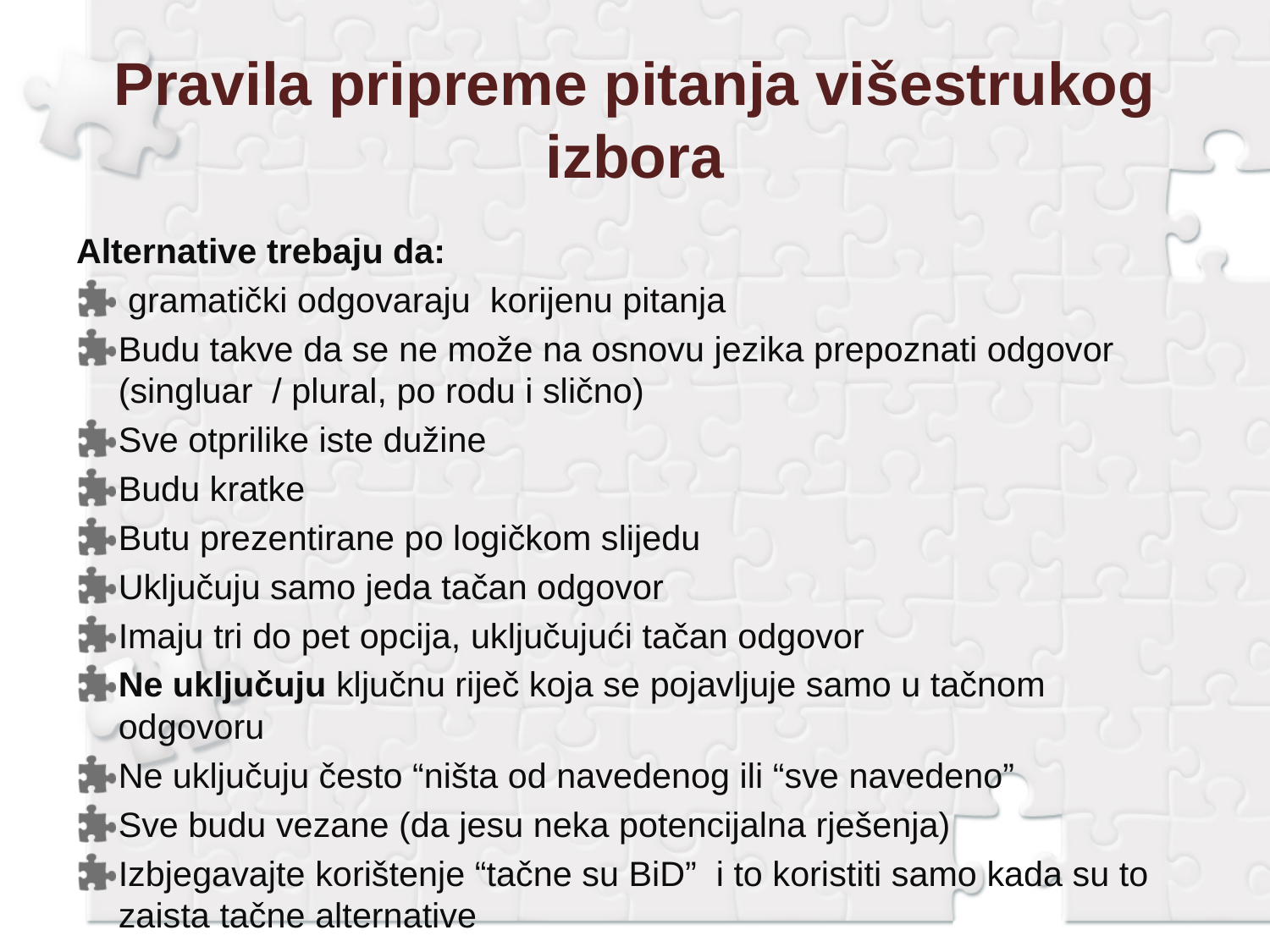

# Pravila pripreme pitanja višestrukog izbora
Alternative trebaju da:
 gramatički odgovaraju  korijenu pitanja
Budu takve da se ne može na osnovu jezika prepoznati odgovor (singluar  / plural, po rodu i slično)
Sve otprilike iste dužine
Budu kratke
Butu prezentirane po logičkom slijedu
Uključuju samo jeda tačan odgovor
Imaju tri do pet opcija, uključujući tačan odgovor
Ne uključuju ključnu riječ koja se pojavljuje samo u tačnom odgovoru
Ne uključuju često “ništa od navedenog ili “sve navedeno”
Sve budu vezane (da jesu neka potencijalna rješenja)
Izbjegavajte korištenje “tačne su BiD”  i to koristiti samo kada su to zaista tačne alternative